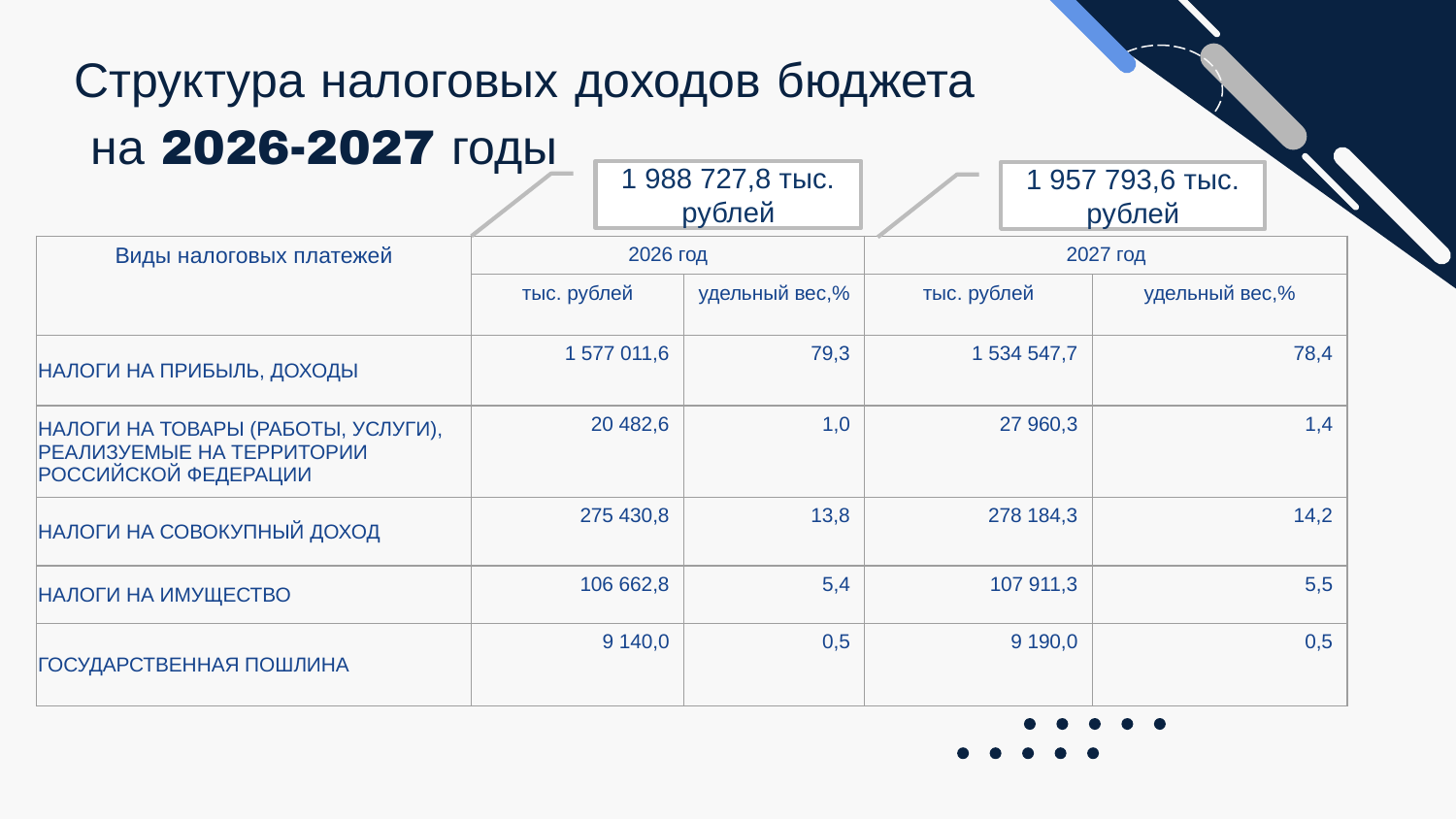

Структура налоговых доходов бюджета
 на 2026-2027 годы
1 988 727,8 тыс. рублей
1 957 793,6 тыс. рублей

| Виды налоговых платежей | 2026 год |  | 2027 год |  |
| --- | --- | --- | --- | --- |
|  | тыс. рублей | удельный вес,% | тыс. рублей | удельный вес,% |
| НАЛОГИ НА ПРИБЫЛЬ, ДОХОДЫ | 1 577 011,6 | 79,3 | 1 534 547,7 | 78,4 |
| НАЛОГИ НА ТОВАРЫ (РАБОТЫ, УСЛУГИ), РЕАЛИЗУЕМЫЕ НА ТЕРРИТОРИИ РОССИЙСКОЙ ФЕДЕРАЦИИ | 20 482,6 | 1,0 | 27 960,3 | 1,4 |
| НАЛОГИ НА СОВОКУПНЫЙ ДОХОД | 275 430,8 | 13,8 | 278 184,3 | 14,2 |
| НАЛОГИ НА ИМУЩЕСТВО | 106 662,8 | 5,4 | 107 911,3 | 5,5 |
| ГОСУДАРСТВЕННАЯ ПОШЛИНА | 9 140,0 | 0,5 | 9 190,0 | 0,5 |